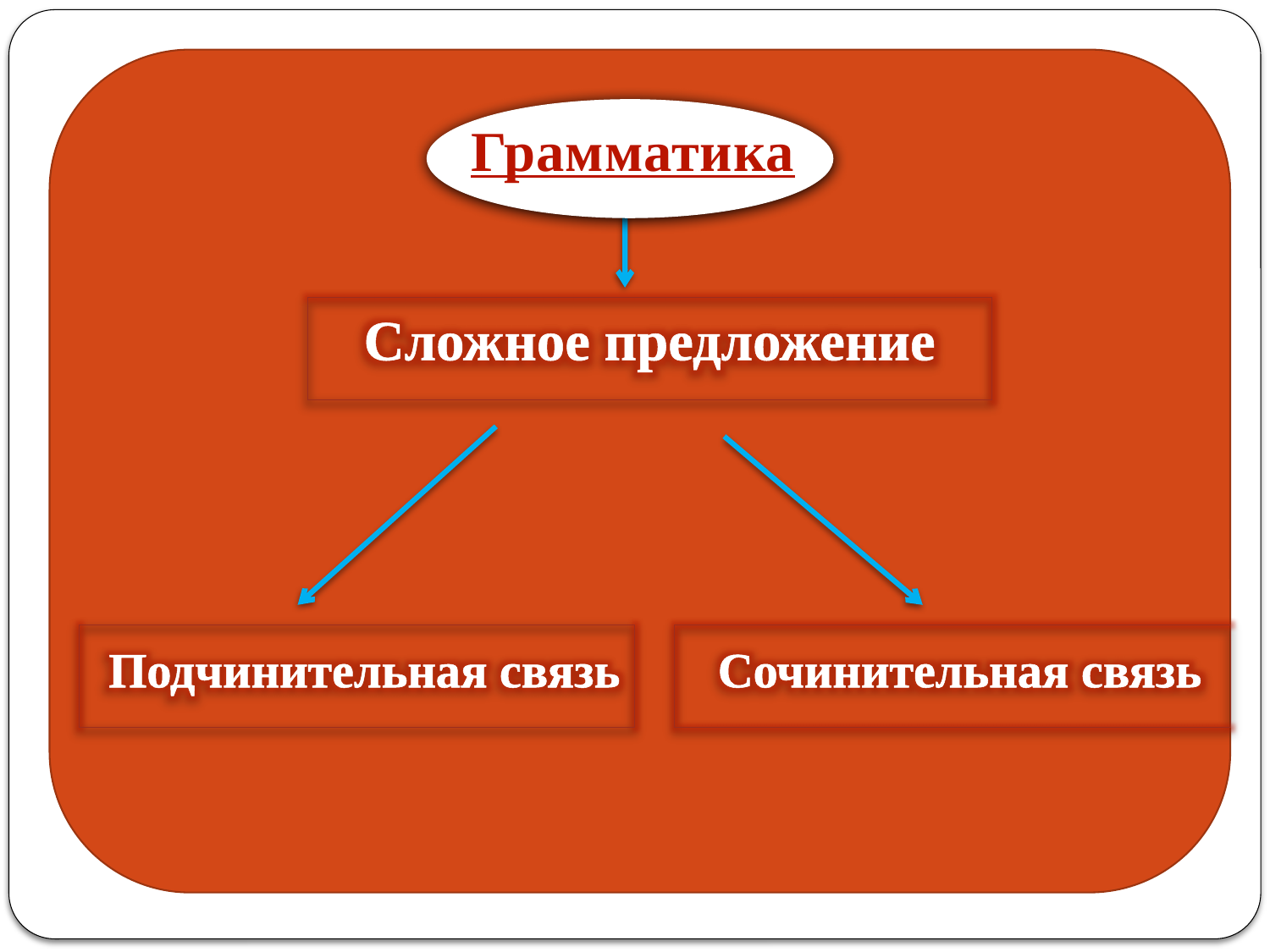

Грамматика

Сложное предложение
 Подчинительная связь

 Сочинительная связь